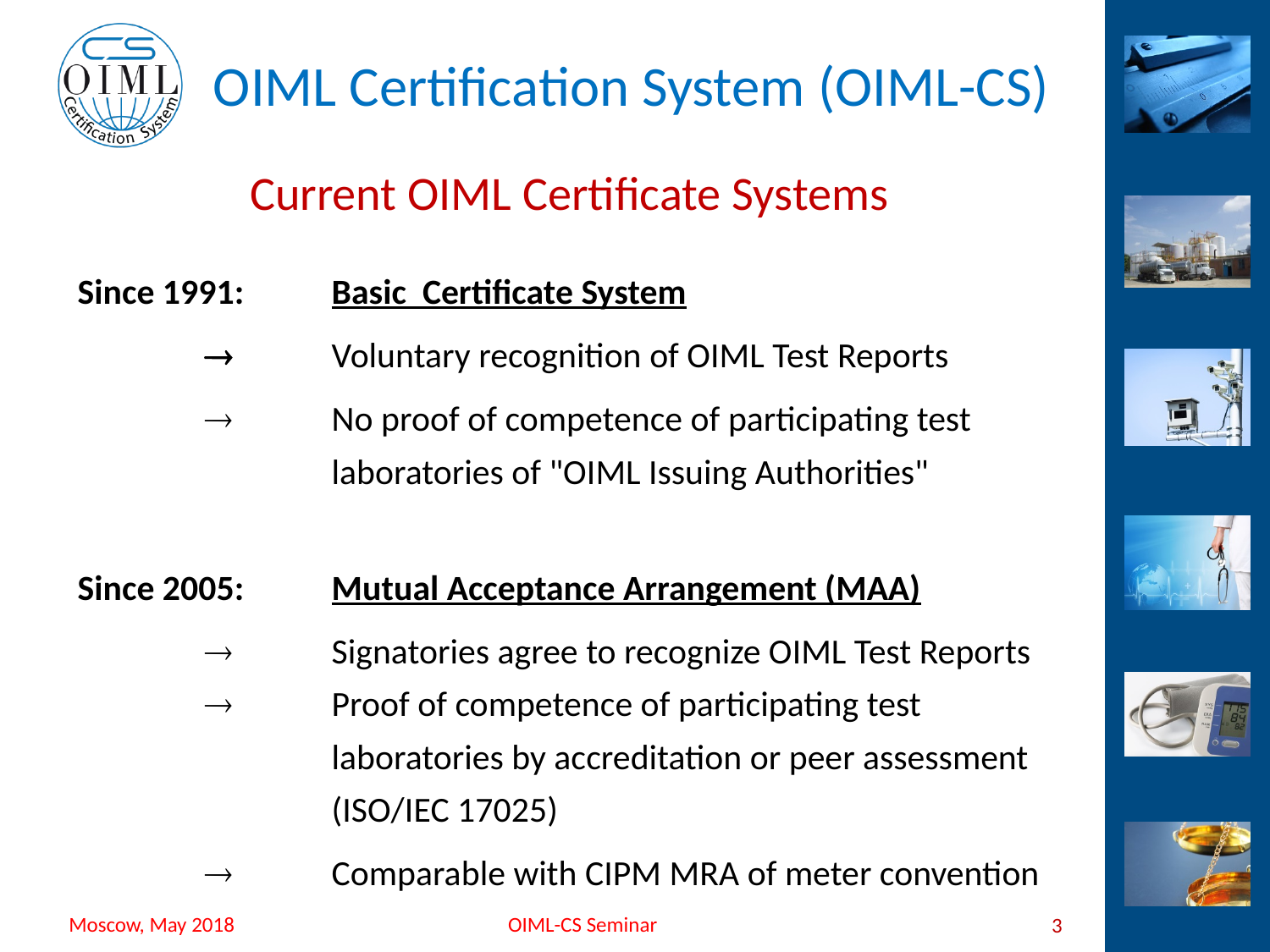

# Current OIML Certificate Systems
Since 1991:	Basic  Certificate System
	→	Voluntary recognition of OIML Test Reports
	→	No proof of competence of participating test
		laboratories of "OIML Issuing Authorities"
Since 2005:	Mutual Acceptance Arrangement (MAA)
	→	Signatories agree to recognize OIML Test Reports
	→	Proof of competence of participating test
		laboratories by accreditation or peer assessment
		(ISO/IEC 17025)
	→	Comparable with CIPM MRA of meter convention
3